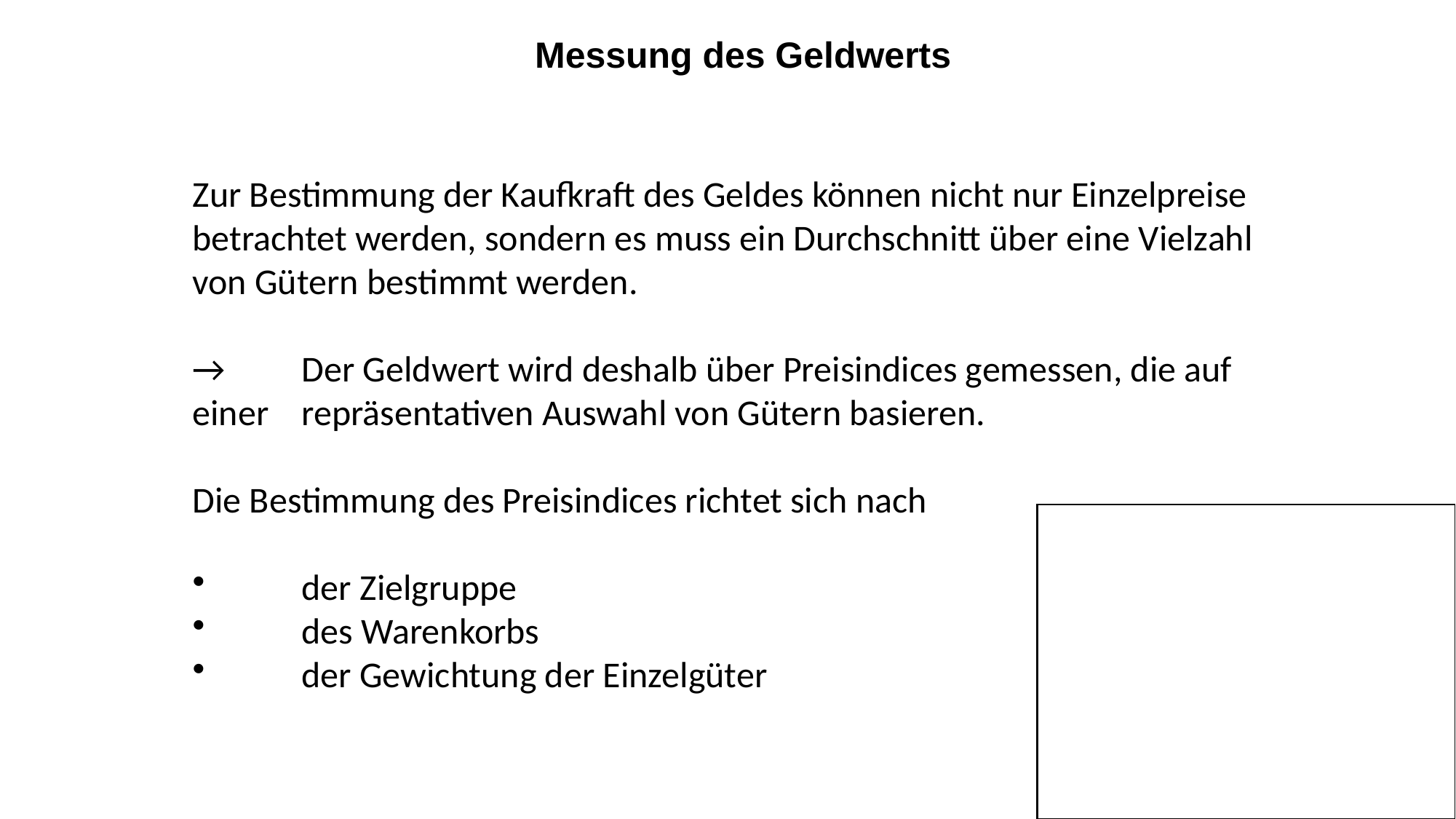

Messung des Geldwerts

Zur Bestimmung der Kaufkraft des Geldes können nicht nur Einzelpreise betrachtet werden, sondern es muss ein Durchschnitt über eine Vielzahl von Gütern bestimmt werden.

→	Der Geldwert wird deshalb über Preisindices gemessen, die auf einer 	repräsentativen Auswahl von Gütern basieren.

Die Bestimmung des Preisindices richtet sich nach

 	der Zielgruppe
 	des Warenkorbs
 	der Gewichtung der Einzelgüter